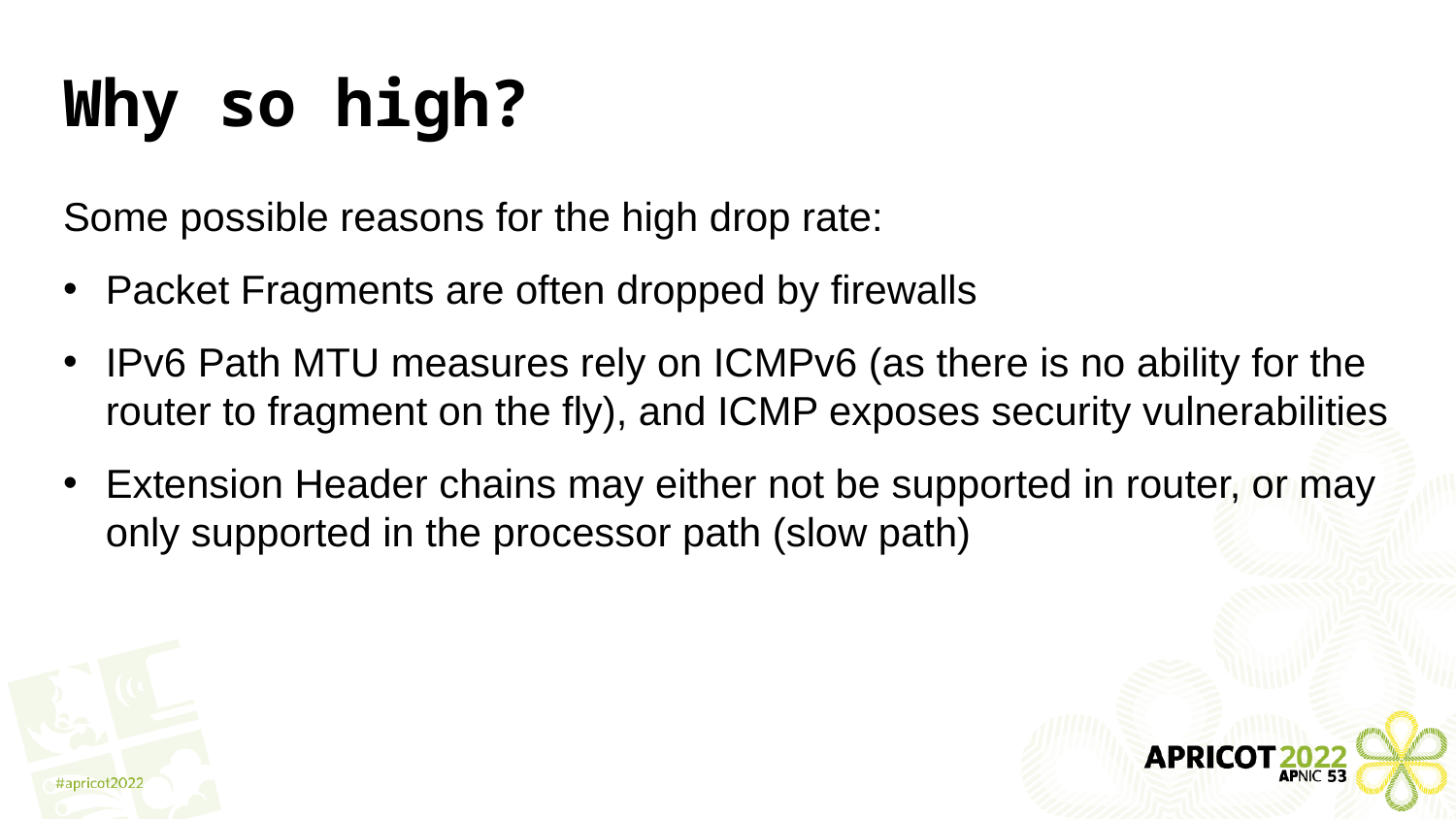

# Why so high?
Some possible reasons for the high drop rate:
Packet Fragments are often dropped by firewalls
IPv6 Path MTU measures rely on ICMPv6 (as there is no ability for the router to fragment on the fly), and ICMP exposes security vulnerabilities
Extension Header chains may either not be supported in router, or may only supported in the processor path (slow path)